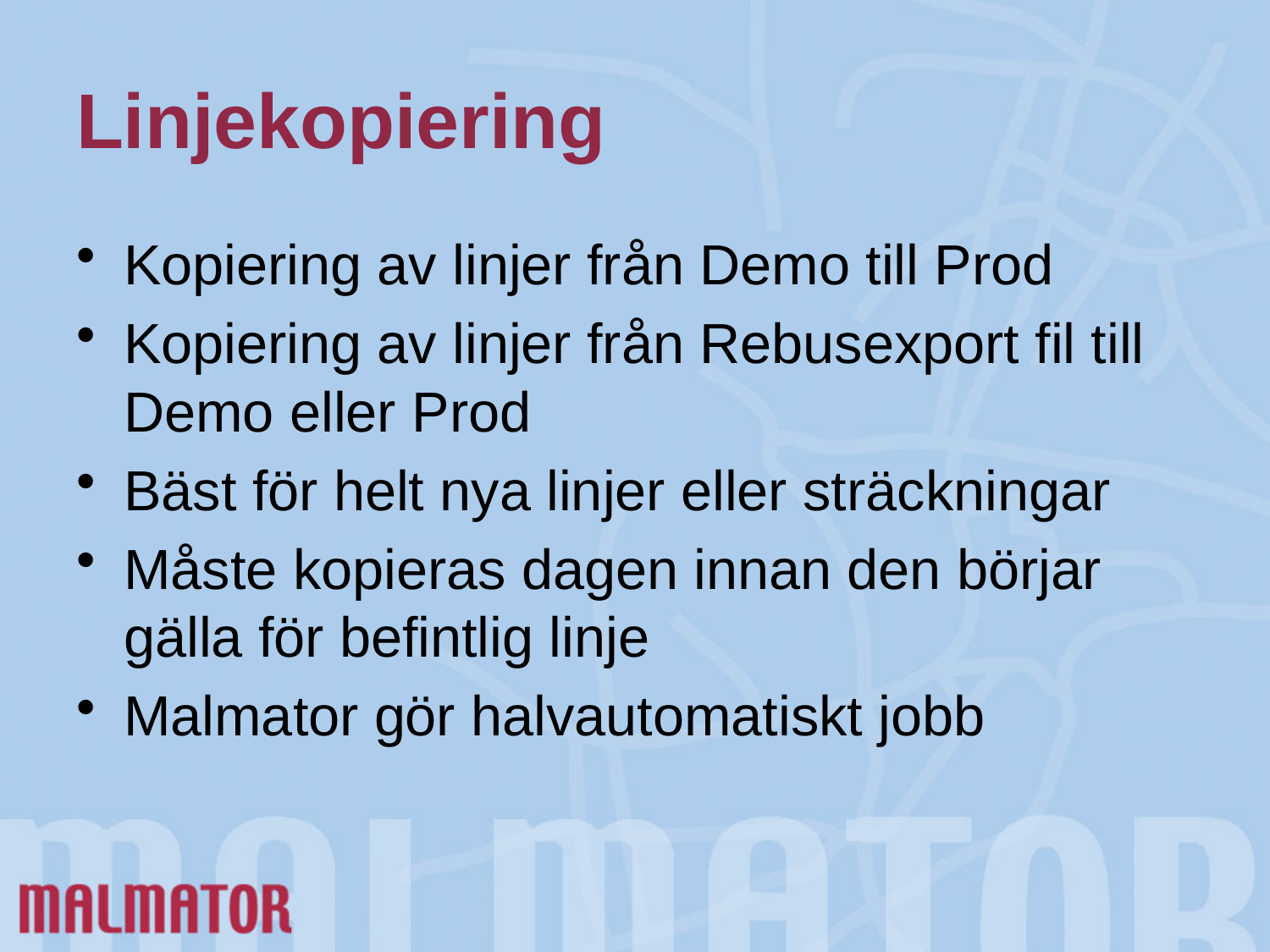

# Linjekopiering
Kopiering av linjer från Demo till Prod
Kopiering av linjer från Rebusexport fil till Demo eller Prod
Bäst för helt nya linjer eller sträckningar
Måste kopieras dagen innan den börjar gälla för befintlig linje
Malmator gör halvautomatiskt jobb